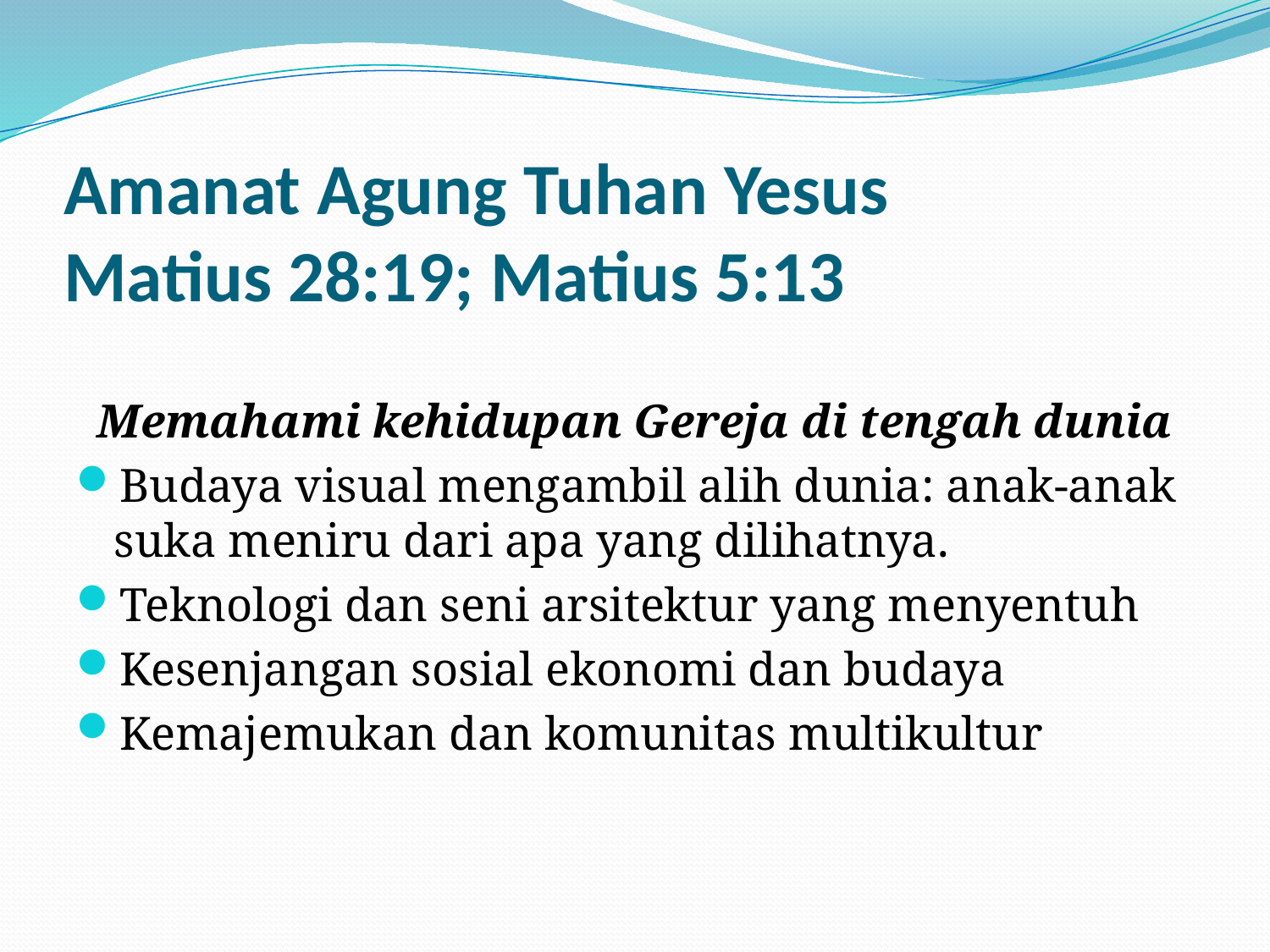

# Amanat Agung Tuhan Yesus Matius 28:19; Matius 5:13
Memahami kehidupan Gereja di tengah dunia
Budaya visual mengambil alih dunia: anak-anak suka meniru dari apa yang dilihatnya.
Teknologi dan seni arsitektur yang menyentuh
Kesenjangan sosial ekonomi dan budaya
Kemajemukan dan komunitas multikultur